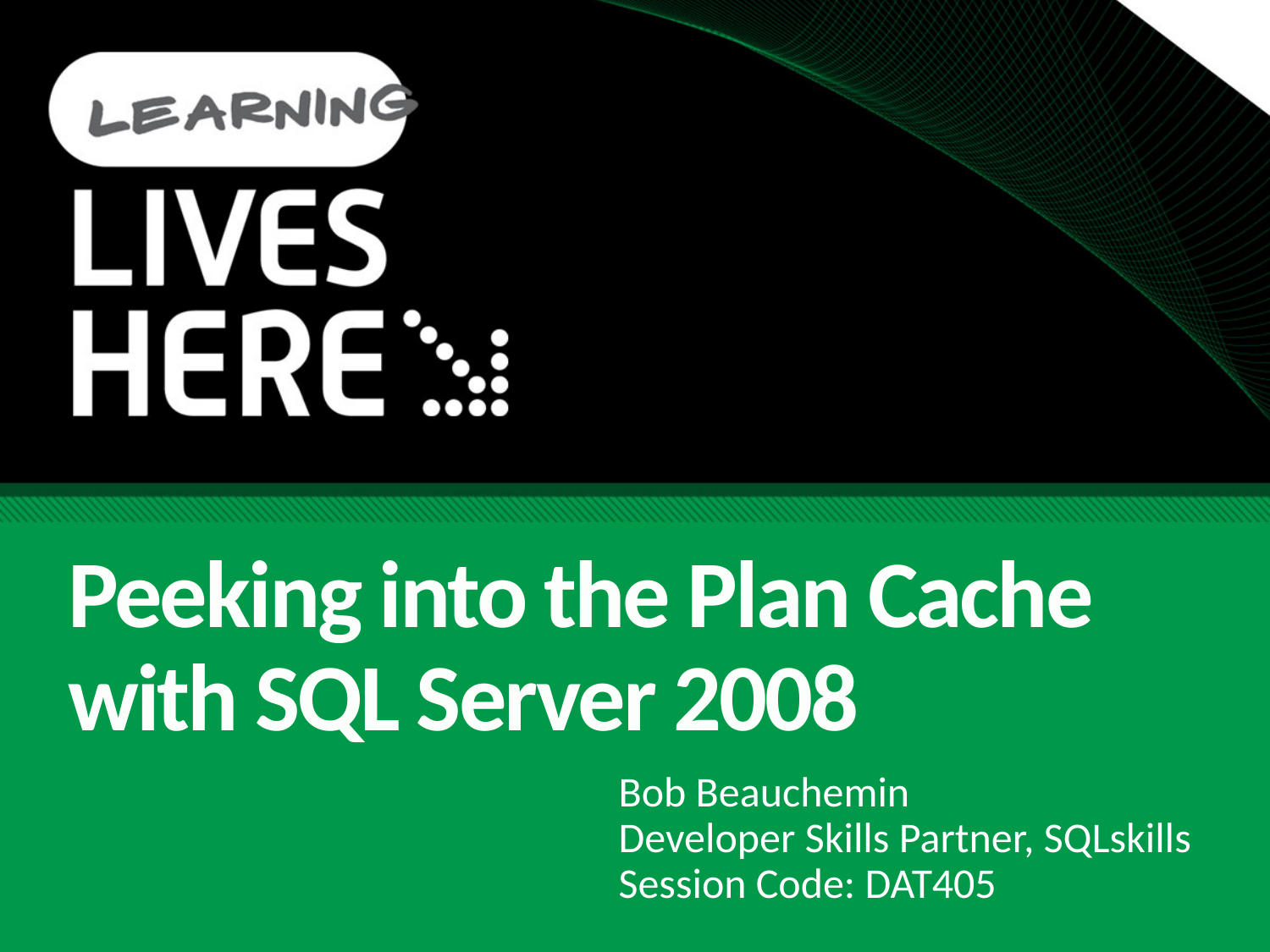

# Peeking into the Plan Cache with SQL Server 2008
Bob Beauchemin
Developer Skills Partner, SQLskills
Session Code: DAT405